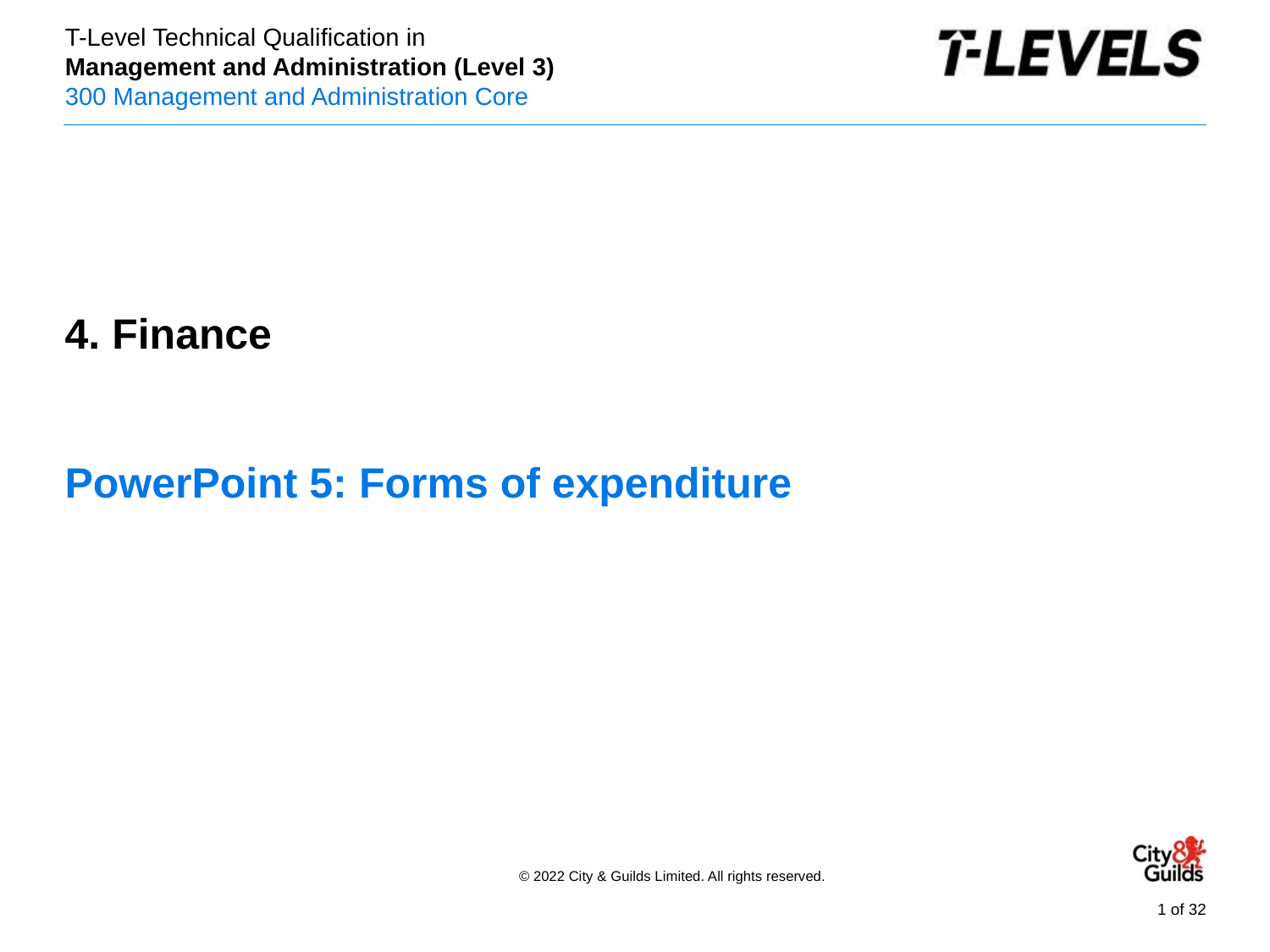

PowerPoint presentation
4. Finance
# PowerPoint 5: Forms of expenditure